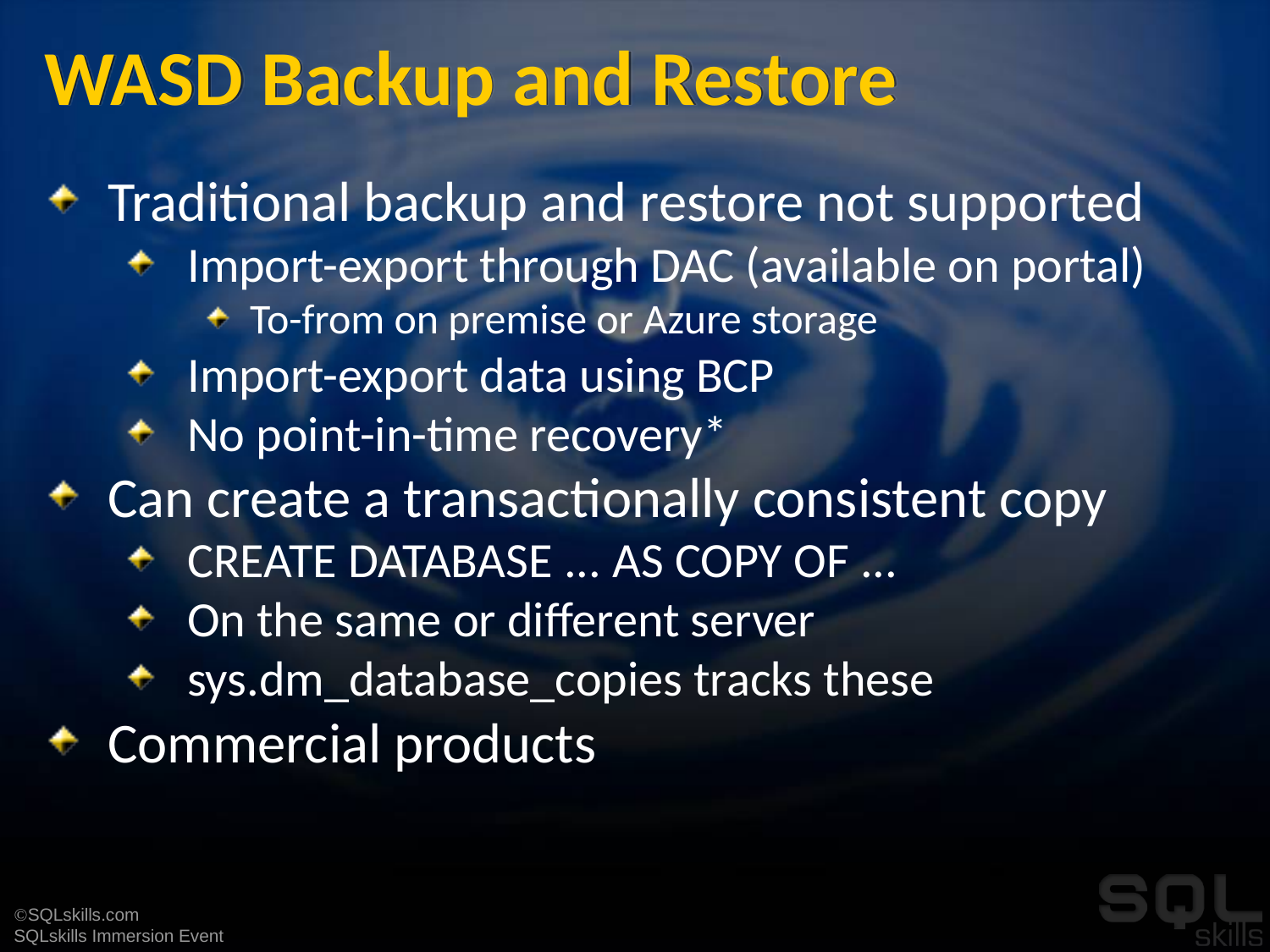

# WASD Backup and Restore
Traditional backup and restore not supported
Import-export through DAC (available on portal)
To-from on premise or Azure storage
Import-export data using BCP
No point-in-time recovery*
Can create a transactionally consistent copy
CREATE DATABASE ... AS COPY OF ...
On the same or different server
sys.dm_database_copies tracks these
Commercial products